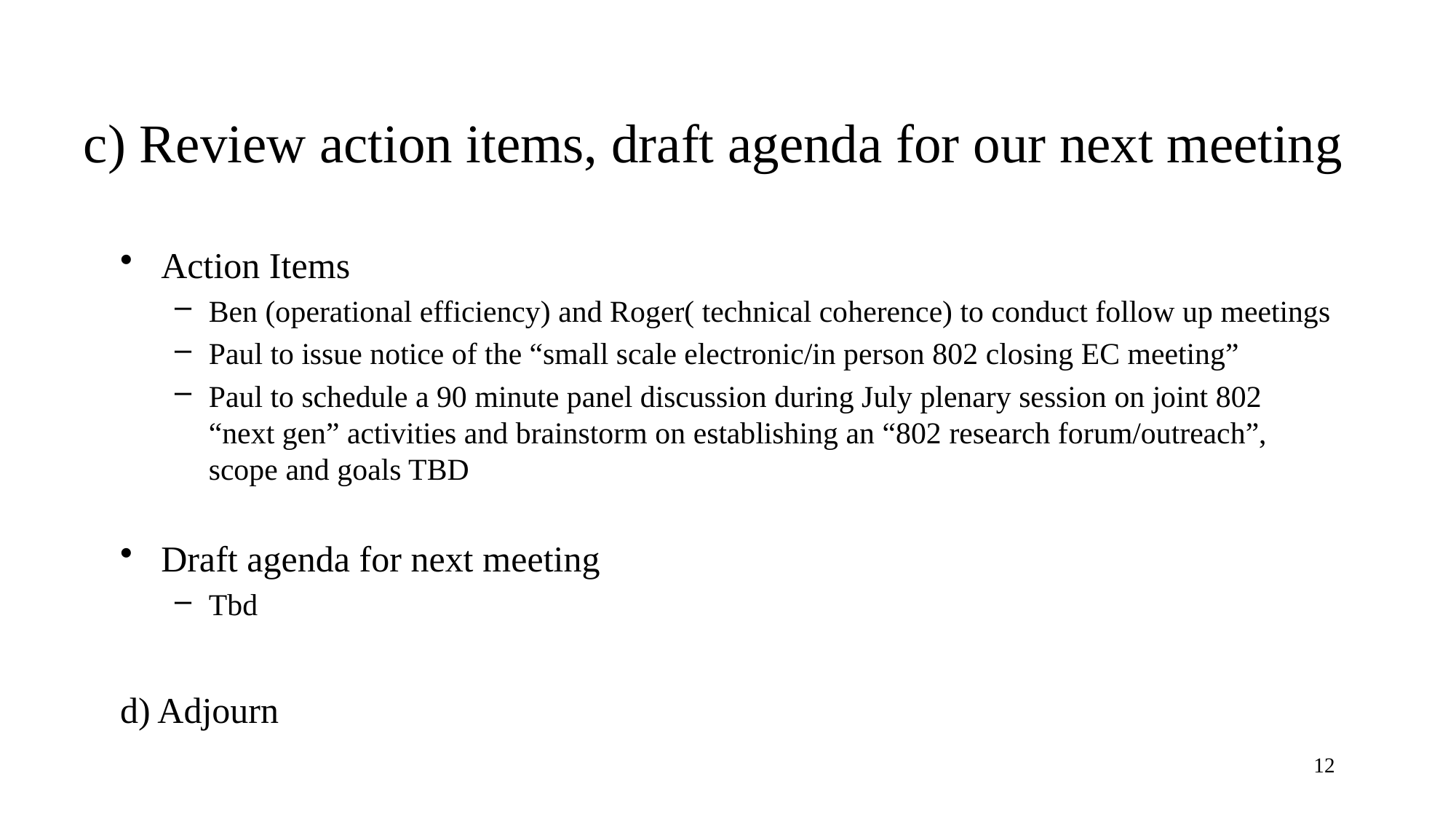

# c) Review action items, draft agenda for our next meeting
Action Items
Ben (operational efficiency) and Roger( technical coherence) to conduct follow up meetings
Paul to issue notice of the “small scale electronic/in person 802 closing EC meeting”
Paul to schedule a 90 minute panel discussion during July plenary session on joint 802 “next gen” activities and brainstorm on establishing an “802 research forum/outreach”, scope and goals TBD

Draft agenda for next meeting
Tbd

d) Adjourn
12